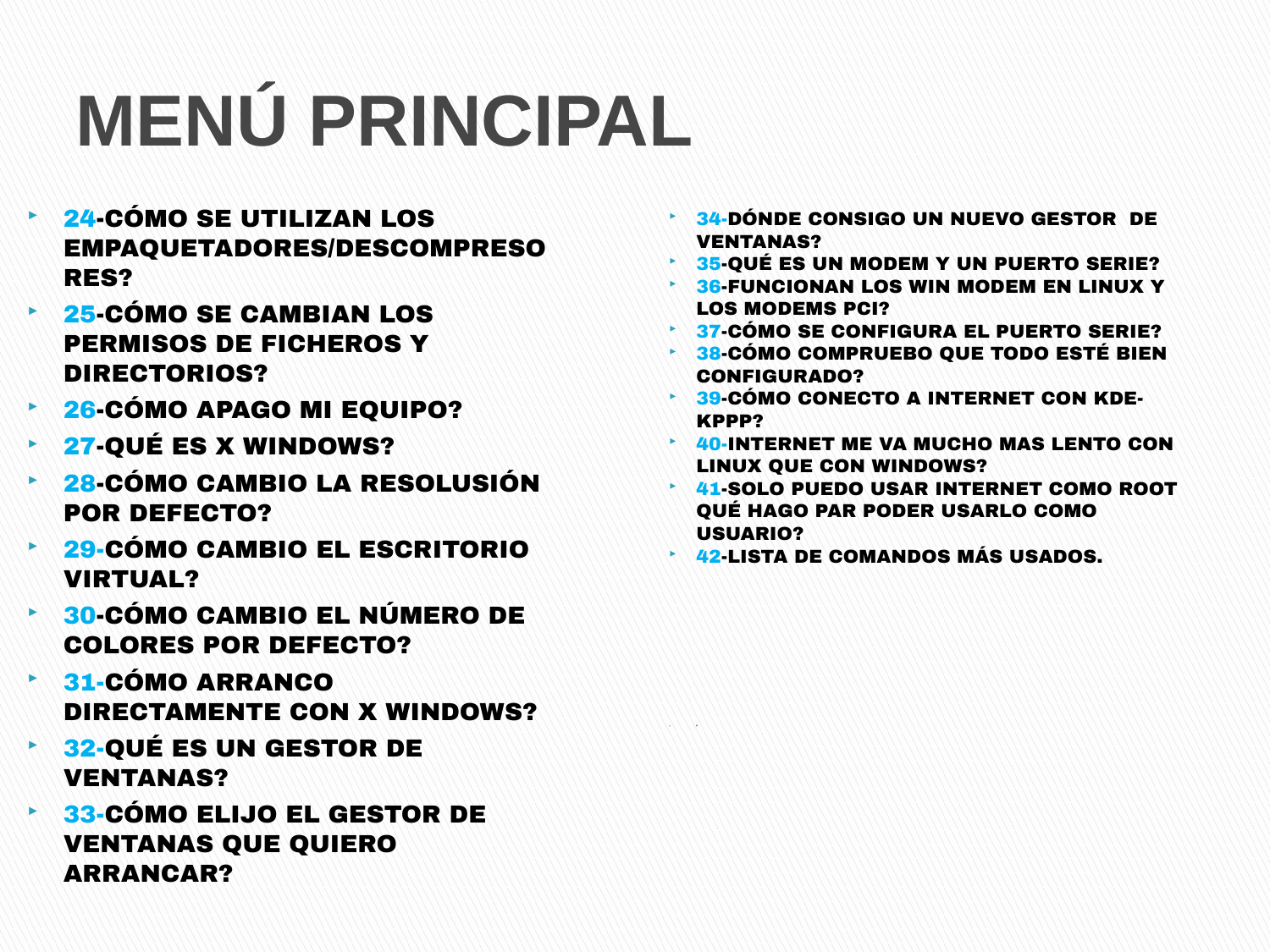

# MENÚ PRINCIPAL
24-CÓMO SE UTILIZAN LOS EMPAQUETADORES/DESCOMPRESORES?
25-CÓMO SE CAMBIAN LOS PERMISOS DE FICHEROS Y DIRECTORIOS?
26-CÓMO APAGO MI EQUIPO?
27-QUÉ ES X WINDOWS?
28-CÓMO CAMBIO LA RESOLUSIÓN POR DEFECTO?
29-CÓMO CAMBIO EL ESCRITORIO VIRTUAL?
30-CÓMO CAMBIO EL NÚMERO DE COLORES POR DEFECTO?
31-CÓMO ARRANCO DIRECTAMENTE CON X WINDOWS?
32-QUÉ ES UN GESTOR DE VENTANAS?
33-CÓMO ELIJO EL GESTOR DE VENTANAS QUE QUIERO ARRANCAR?
34-DÓNDE CONSIGO UN NUEVO GESTOR  DE VENTANAS?
35-QUÉ ES UN MODEM Y UN PUERTO SERIE?
36-FUNCIONAN LOS WIN MODEM EN LINUX Y LOS MODEMS PCI?
37-CÓMO SE CONFIGURA EL PUERTO SERIE?
38-CÓMO COMPRUEBO QUE TODO ESTÉ BIEN CONFIGURADO?
39-CÓMO CONECTO A INTERNET CON KDE-KPPP?
40-INTERNET ME VA MUCHO MAS LENTO CON LINUX QUE CON WINDOWS?
41-SOLO PUEDO USAR INTERNET COMO ROOT QUÉ HAGO PAR PODER USARLO COMO USUARIO?
42-LISTA DE COMANDOS MÁS USADOS.

‘